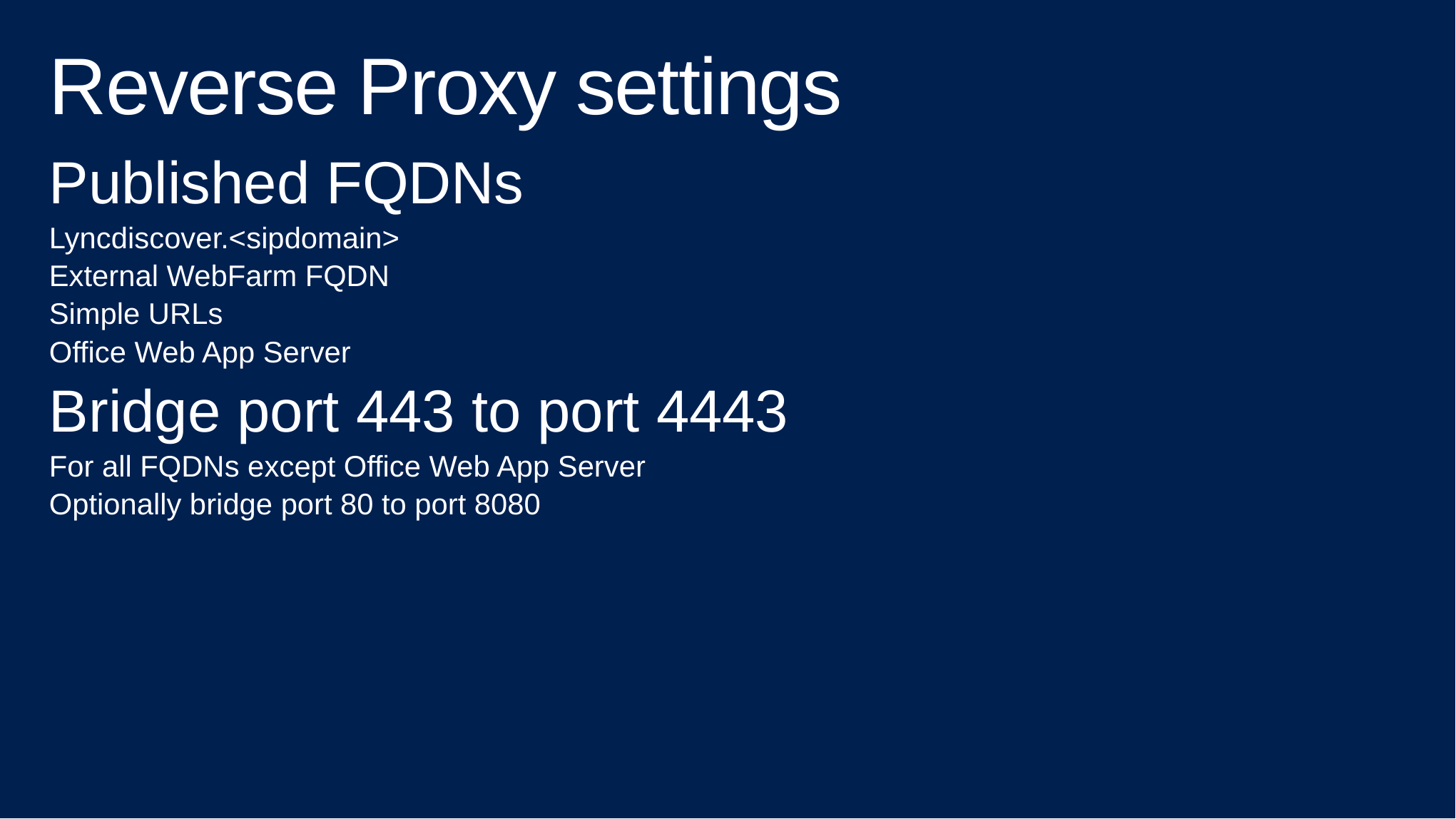

# Reverse Proxy settings
Published FQDNs
Lyncdiscover.<sipdomain>
External WebFarm FQDN
Simple URLs
Office Web App Server
Bridge port 443 to port 4443
For all FQDNs except Office Web App Server
Optionally bridge port 80 to port 8080